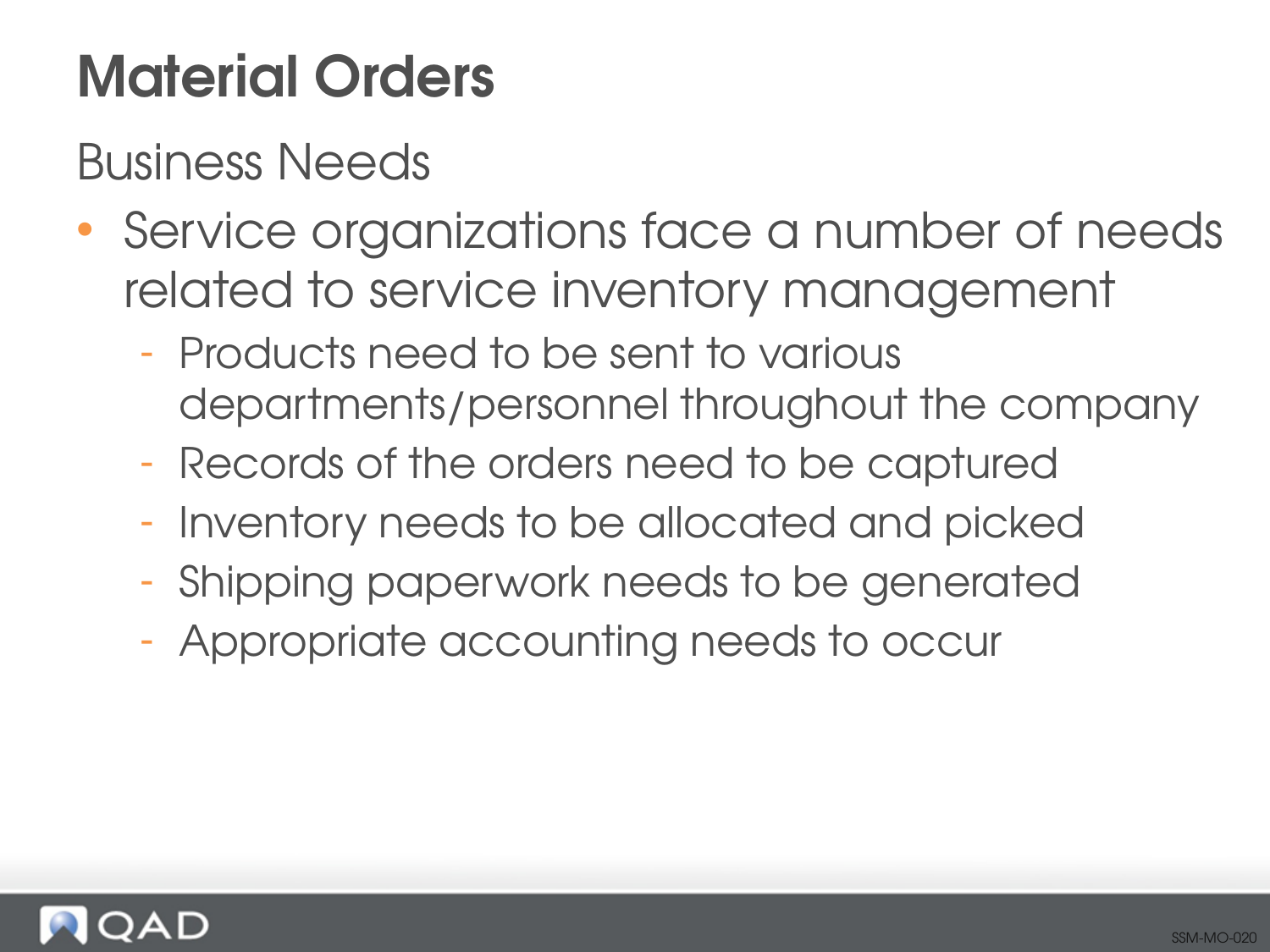

# Material Orders
Business Needs
Service organizations face a number of needs related to service inventory management
Products need to be sent to various departments/personnel throughout the company
Records of the orders need to be captured
Inventory needs to be allocated and picked
Shipping paperwork needs to be generated
Appropriate accounting needs to occur

SSM-MO-020